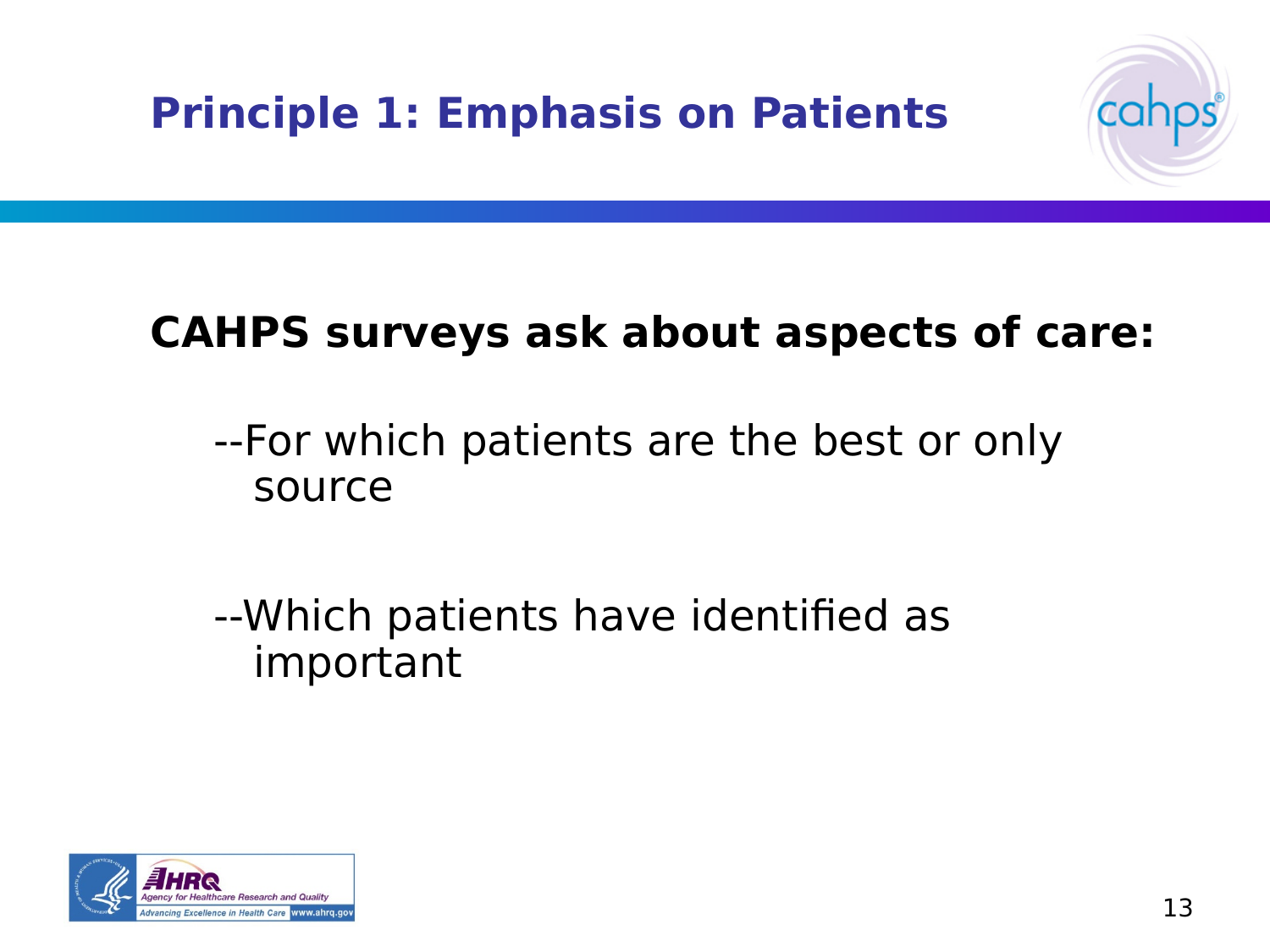

# Principle 1: Emphasis on Patients

CAHPS surveys ask about aspects of care:

--For which patients are the best or only source

--Which patients have identified as important

13